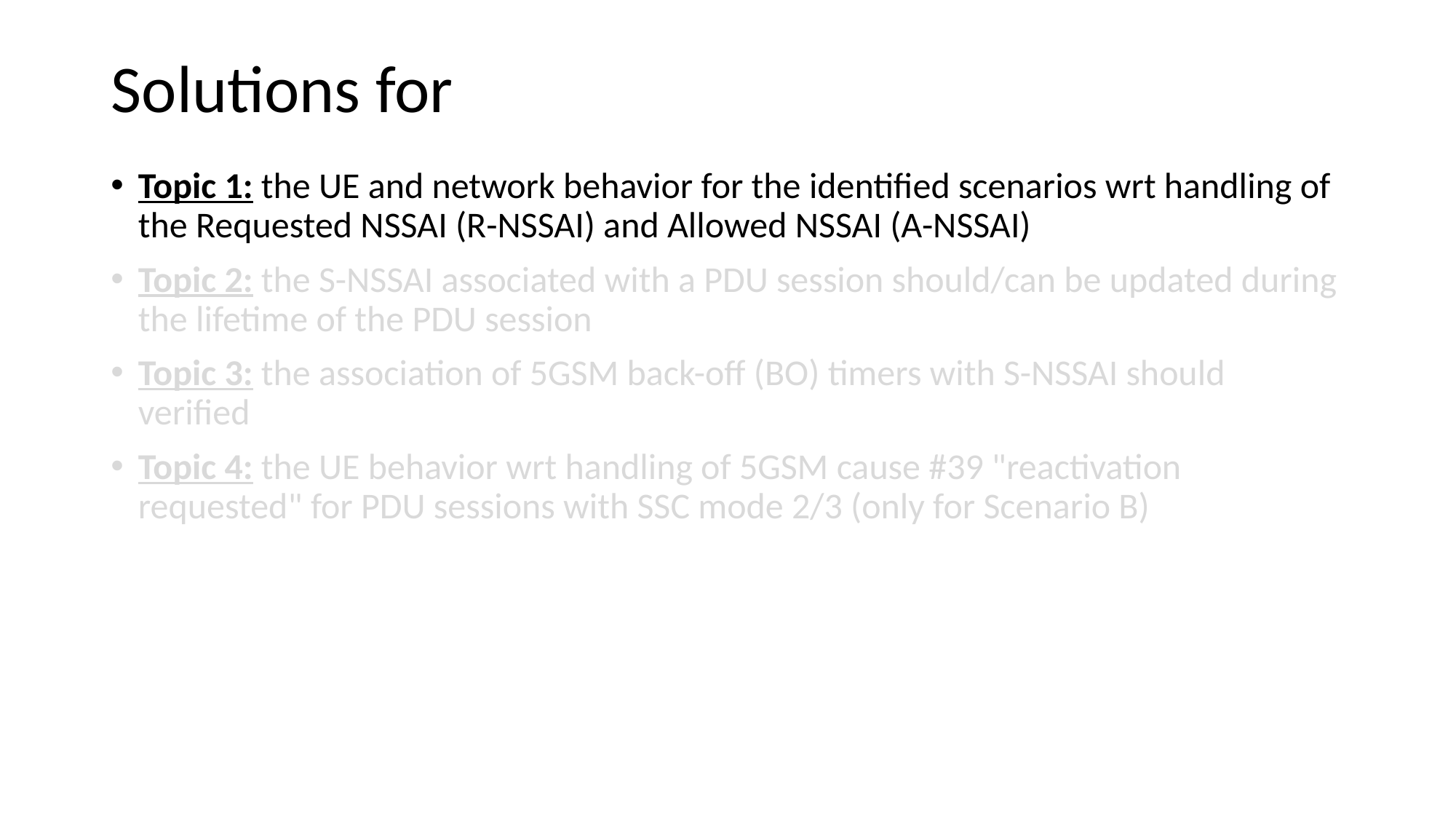

# Solutions for
Topic 1: the UE and network behavior for the identified scenarios wrt handling of the Requested NSSAI (R-NSSAI) and Allowed NSSAI (A-NSSAI)
Topic 2: the S-NSSAI associated with a PDU session should/can be updated during the lifetime of the PDU session
Topic 3: the association of 5GSM back-off (BO) timers with S-NSSAI should verified
Topic 4: the UE behavior wrt handling of 5GSM cause #39 "reactivation requested" for PDU sessions with SSC mode 2/3 (only for Scenario B)